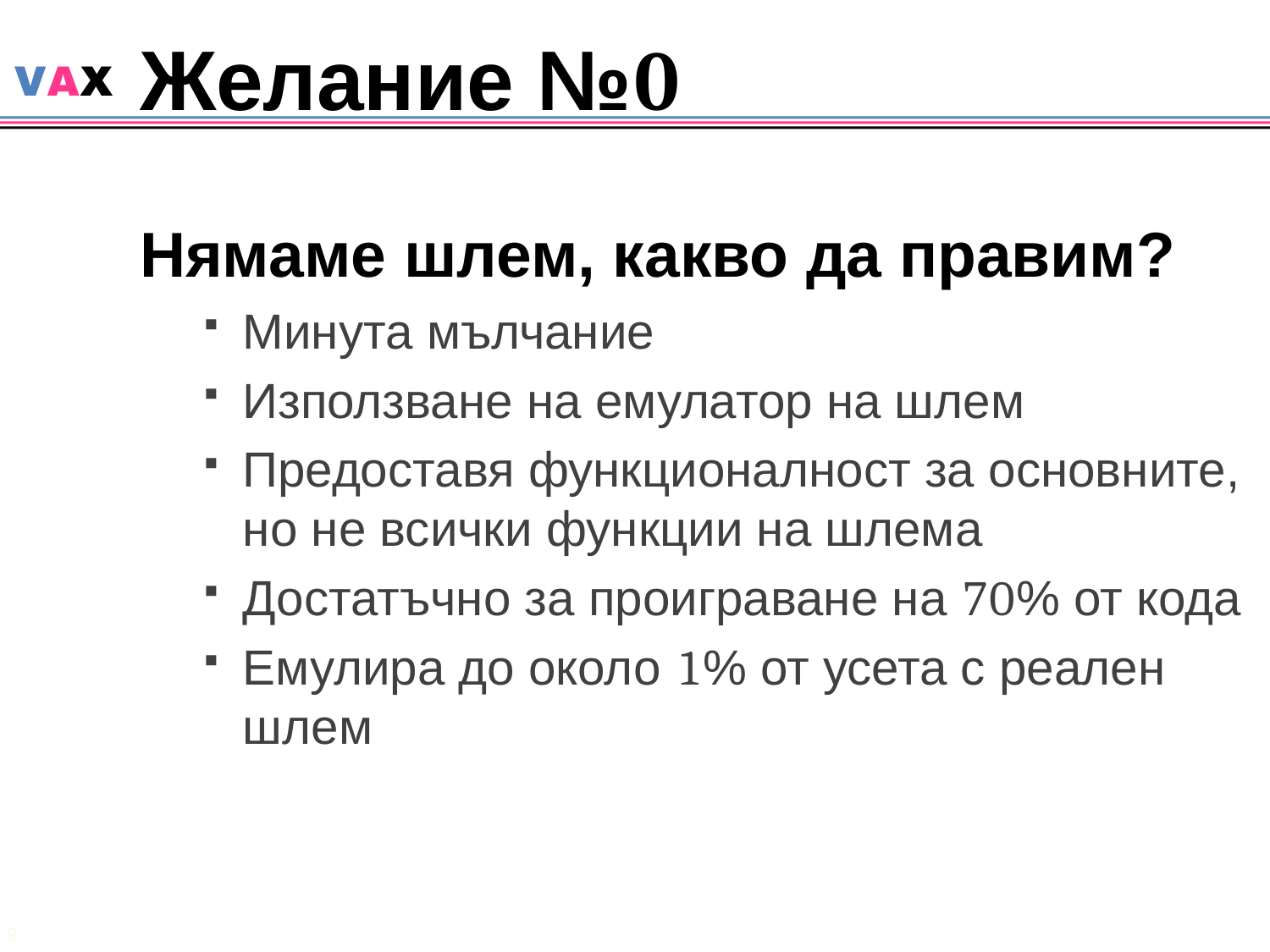

# Желание №0
Нямаме шлем, какво да правим?
Минута мълчание
Използване на емулатор на шлем
Предоставя функционалност за основните, но не всички функции на шлема
Достатъчно за проиграване на 70% от кода
Емулира до около 1% от усета с реален шлем